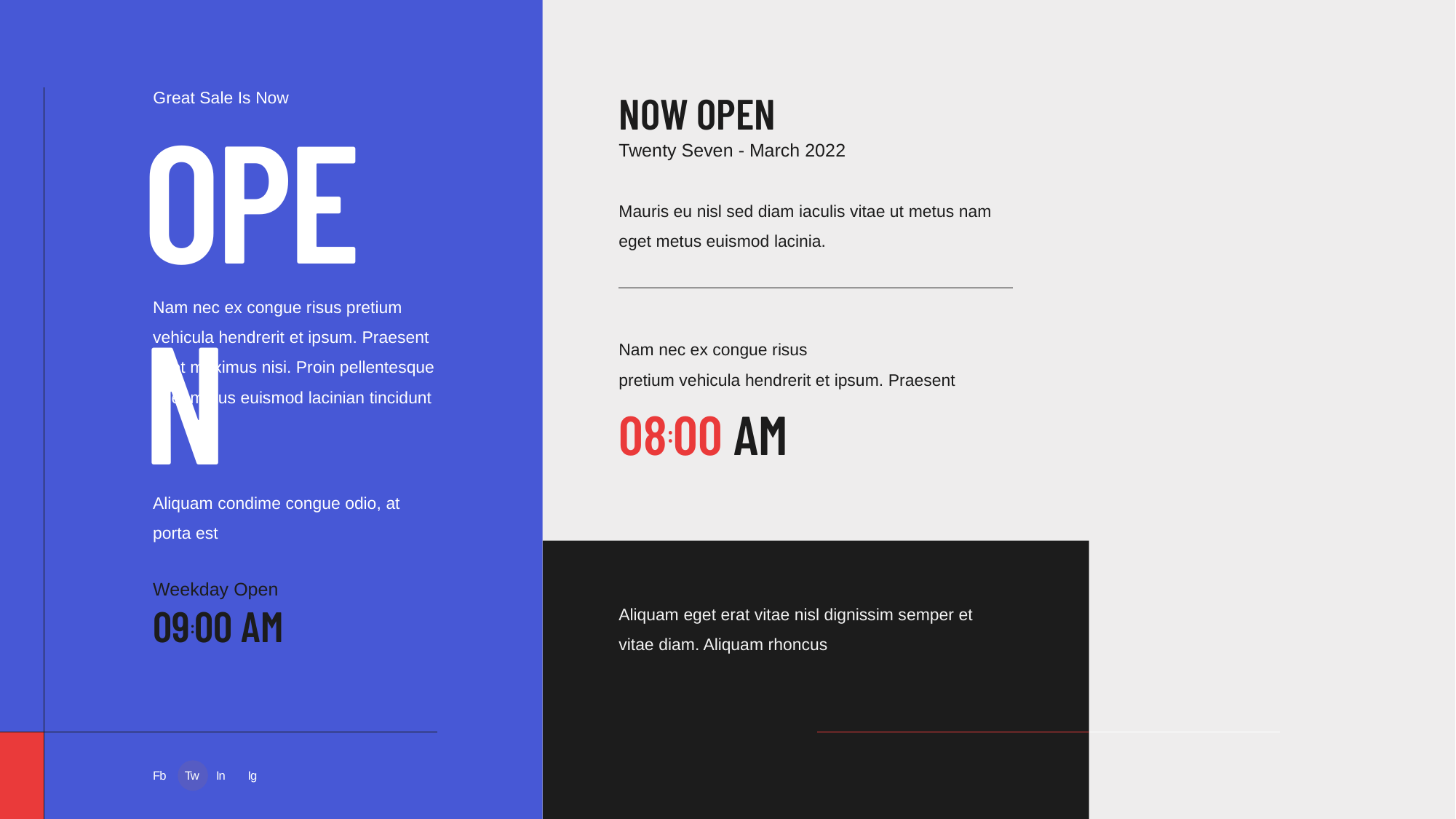

Great Sale Is Now
NOW OPEN
OPEN
Twenty Seven - March 2022
Mauris eu nisl sed diam iaculis vitae ut metus nam eget metus euismod lacinia.
Nam nec ex congue risus pretium vehicula hendrerit et ipsum. Praesent eget maximus nisi. Proin pellentesque eget metus euismod lacinian tincidunt
Nam nec ex congue risus
pretium vehicula hendrerit et ipsum. Praesent
08:00 AM
Aliquam condime congue odio, at porta est
Weekday Open
Aliquam eget erat vitae nisl dignissim semper et vitae diam. Aliquam rhoncus
09:00 AM

Fb
Tw
In
Ig